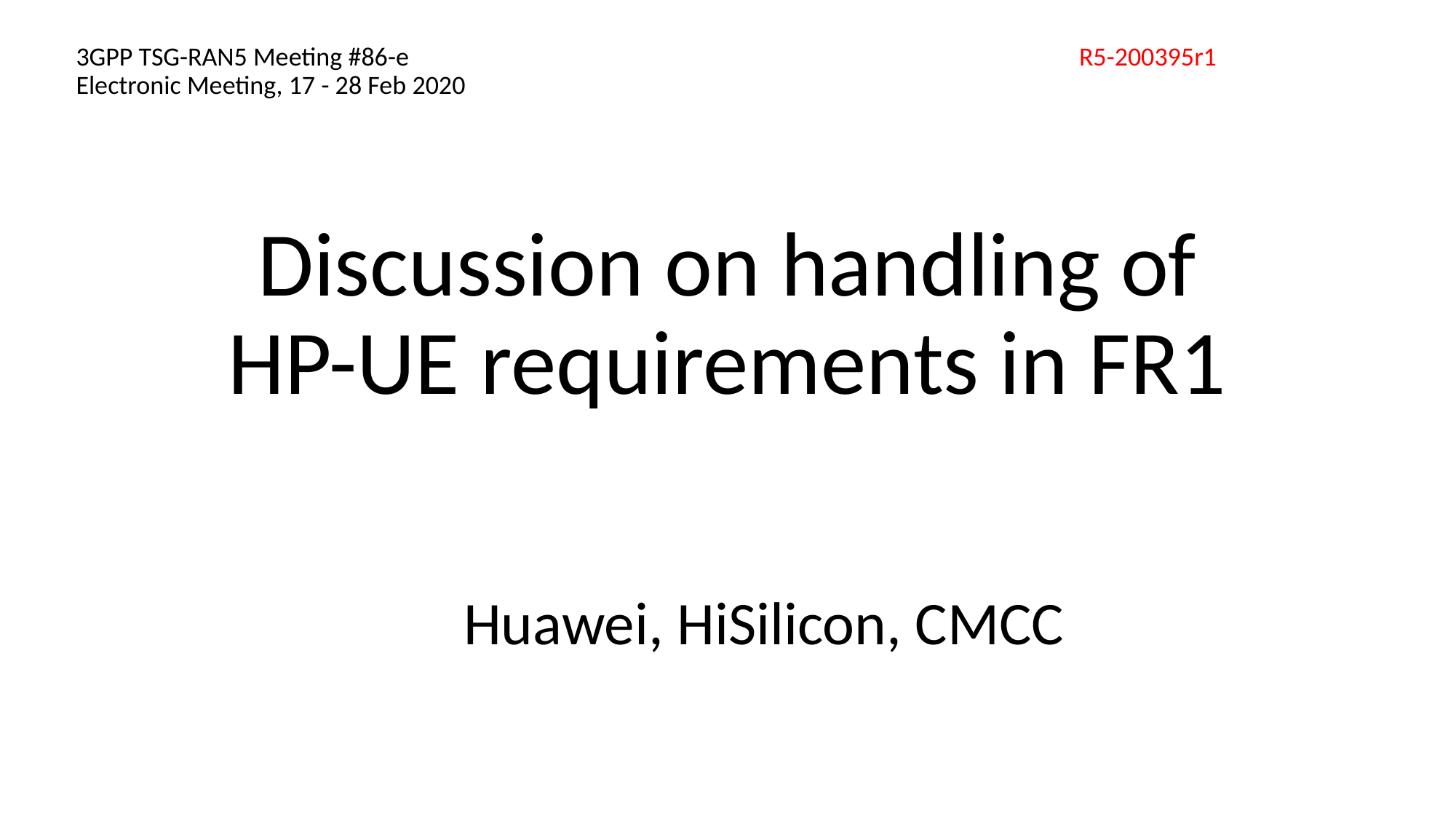

3GPP TSG-RAN5 Meeting #86-e	                                                                                                          R5-200395r1
Electronic Meeting, 17 - 28 Feb 2020
# Discussion on handling of HP-UE requirements in FR1
Huawei, HiSilicon, CMCC